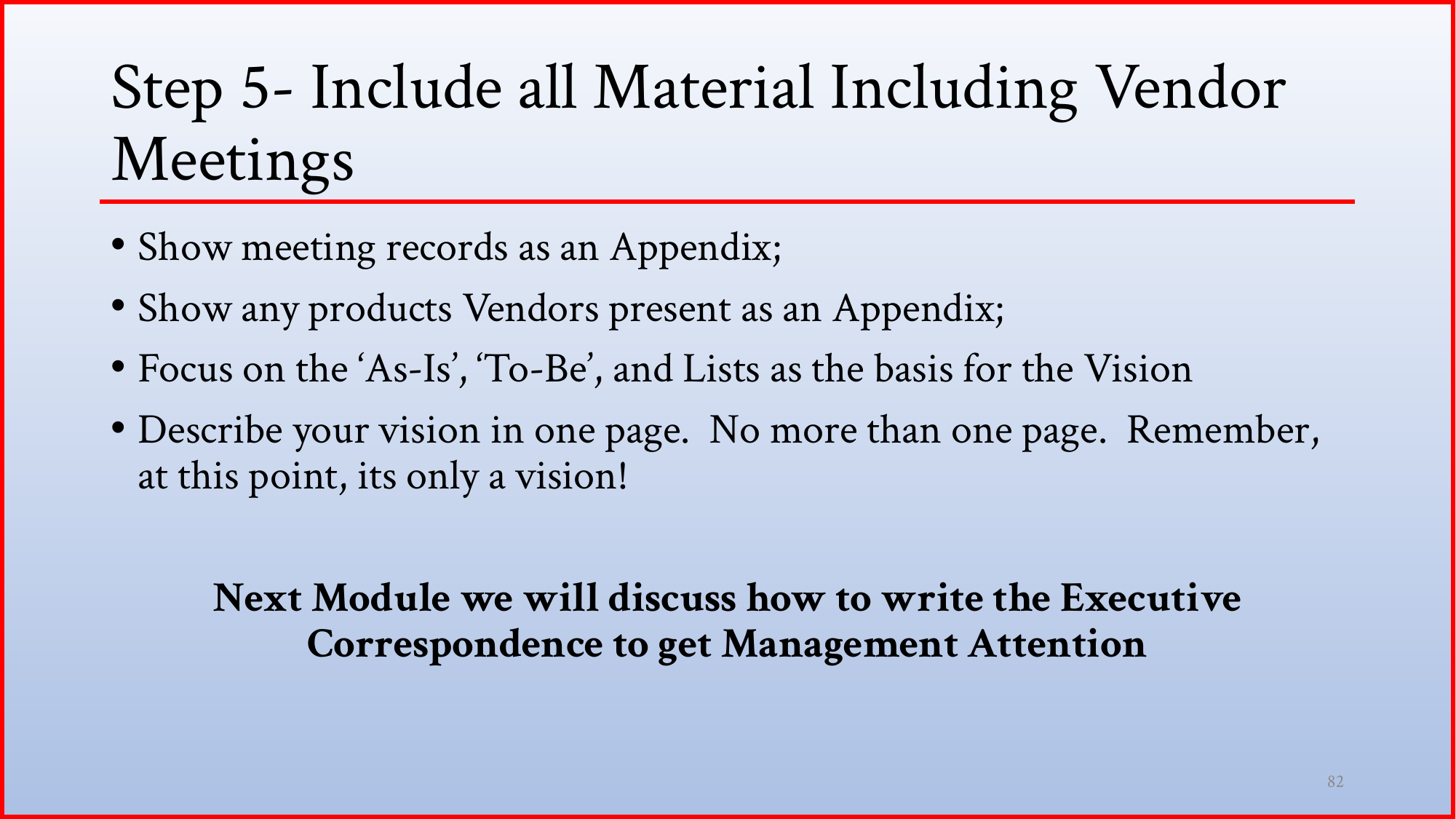

# Step 5- Include all Material Including Vendor Meetings
Show meeting records as an Appendix;
Show any products Vendors present as an Appendix;
Focus on the ‘As-Is’, ‘To-Be’, and Lists as the basis for the Vision
Describe your vision in one page.  No more than one page.  Remember, at this point, its only a vision!

Next Module we will discuss how to write the Executive Correspondence to get Management Attention
82